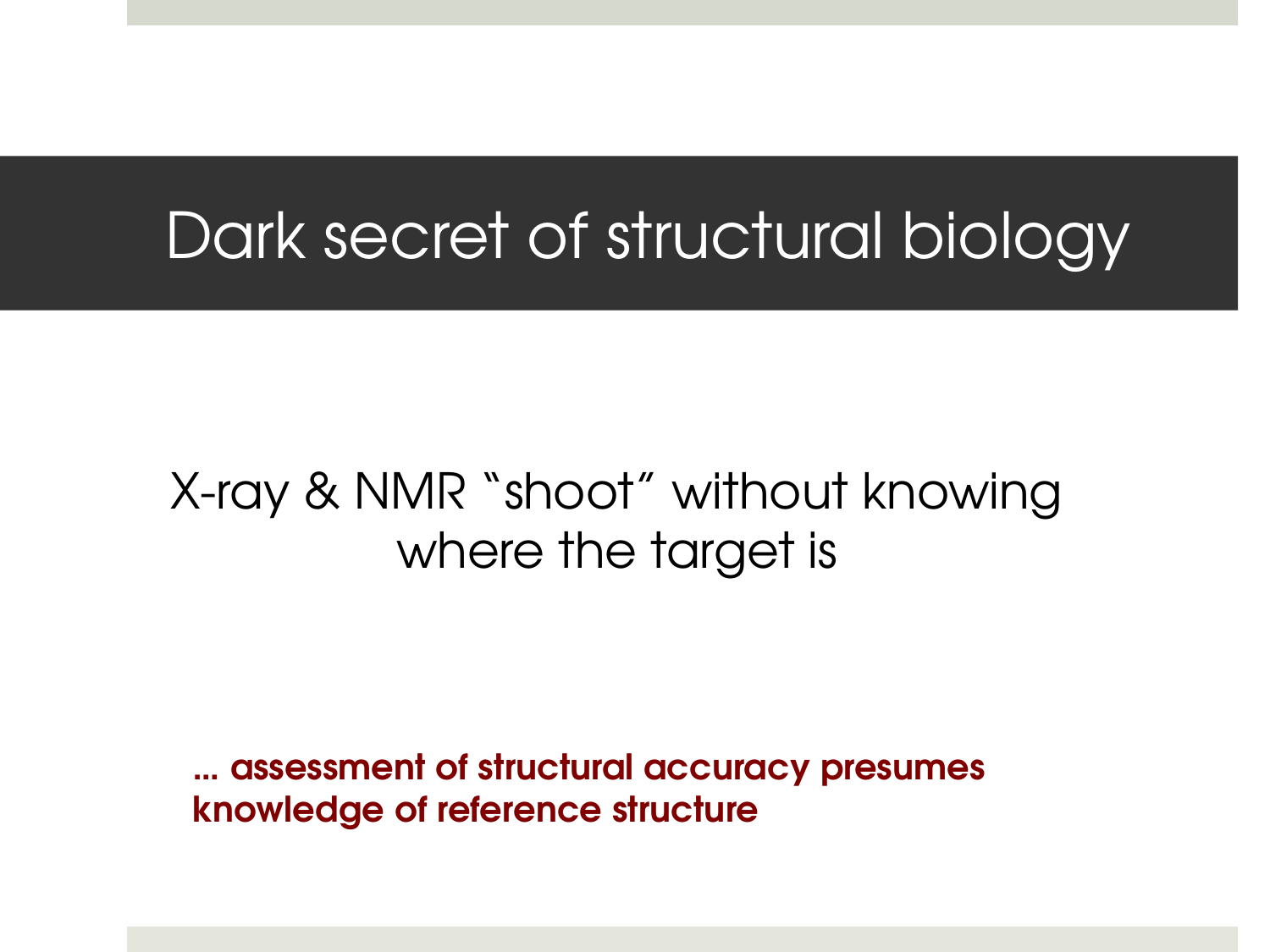

# Dark secret of structural biology
X-ray & NMR “shoot” without knowing
where the target is
… assessment of structural accuracy presumes
knowledge of reference structure